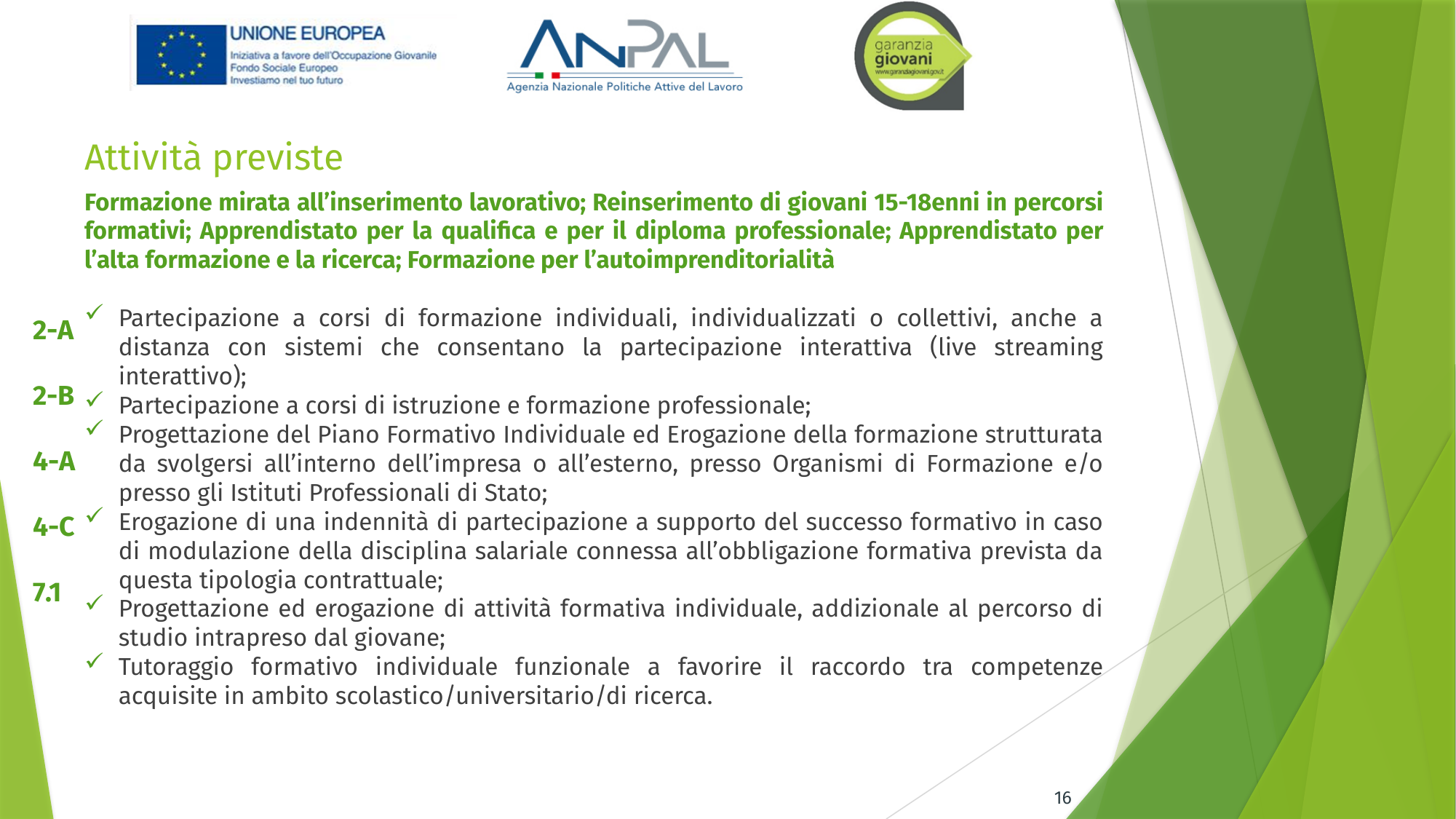

Attività previste
Formazione mirata all’inserimento lavorativo; Reinserimento di giovani 15-18enni in percorsi formativi; Apprendistato per la qualifica e per il diploma professionale; Apprendistato per l’alta formazione e la ricerca; Formazione per l’autoimprenditorialità

Partecipazione a corsi di formazione individuali, individualizzati o collettivi, anche a distanza con sistemi che consentano la partecipazione interattiva (live streaming interattivo);
Partecipazione a corsi di istruzione e formazione professionale;
Progettazione del Piano Formativo Individuale ed Erogazione della formazione strutturata da svolgersi all’interno dell’impresa o all’esterno, presso Organismi di Formazione e/o presso gli Istituti Professionali di Stato;
Erogazione di una indennità di partecipazione a supporto del successo formativo in caso di modulazione della disciplina salariale connessa all’obbligazione formativa prevista da questa tipologia contrattuale;
Progettazione ed erogazione di attività formativa individuale, addizionale al percorso di studio intrapreso dal giovane;
Tutoraggio formativo individuale funzionale a favorire il raccordo tra competenze acquisite in ambito scolastico/universitario/di ricerca.
2-A

2-B

4-A

4-C

7.1